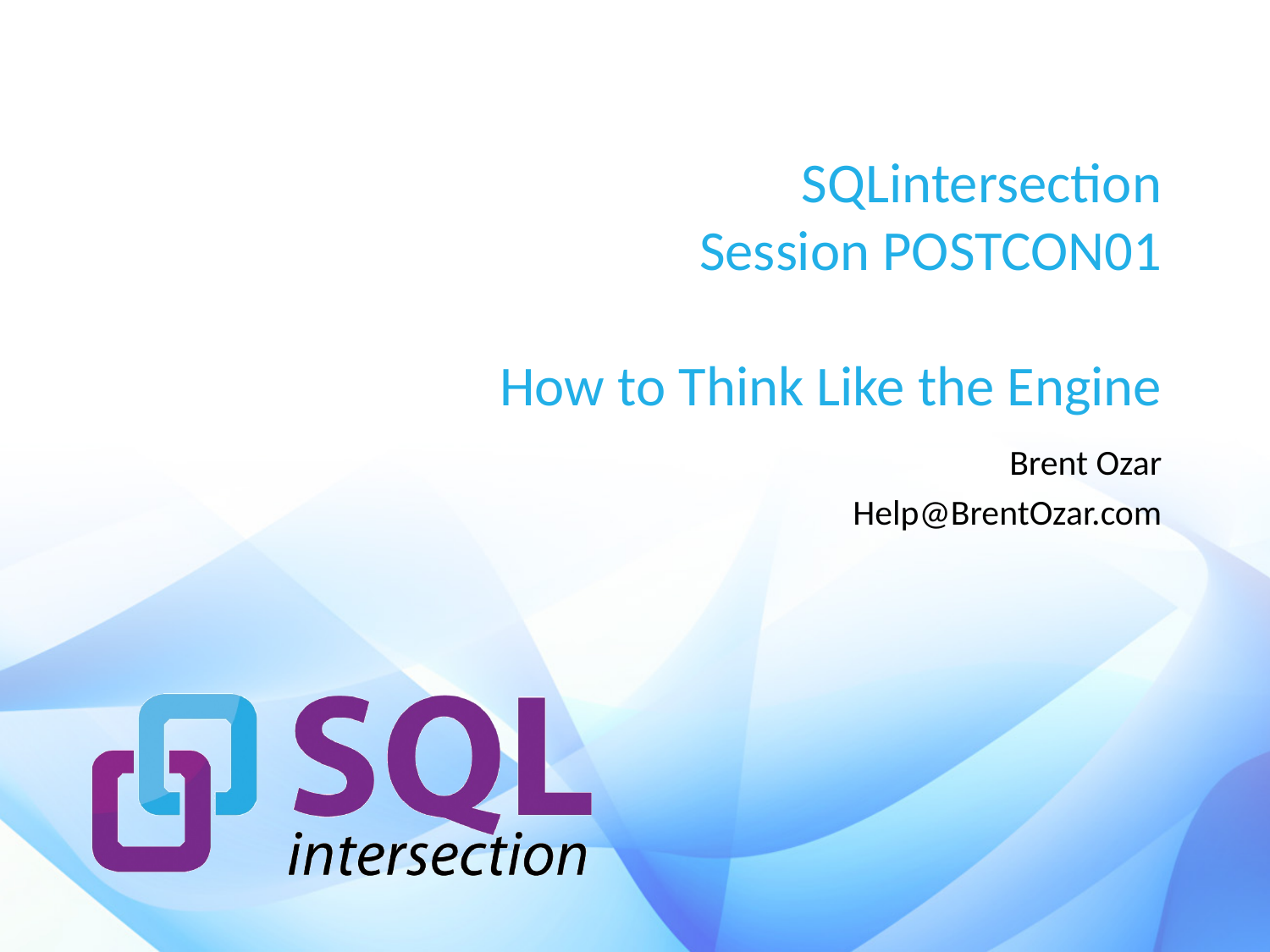

# SQLintersection Session POSTCON01 How to Think Like the Engine
Brent Ozar
Help@BrentOzar.com